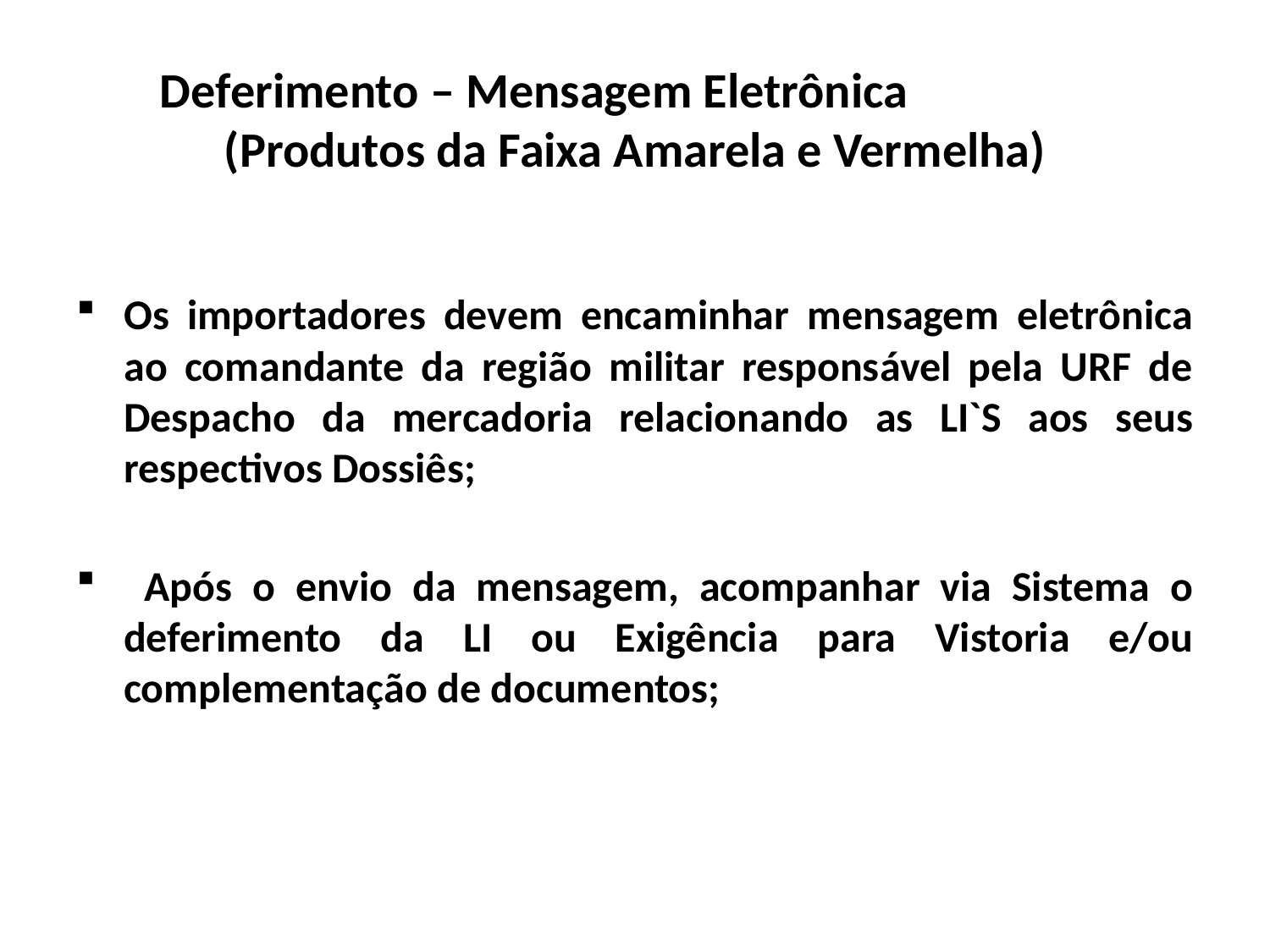

# Deferimento – Mensagem Eletrônica                   (Produtos da Faixa Amarela e Vermelha)

Os importadores devem encaminhar mensagem eletrônica ao comandante da região militar responsável pela URF de Despacho da mercadoria relacionando as LI`S aos seus respectivos Dossiês;

 Após o envio da mensagem, acompanhar via Sistema o deferimento da LI ou Exigência para Vistoria e/ou complementação de documentos;